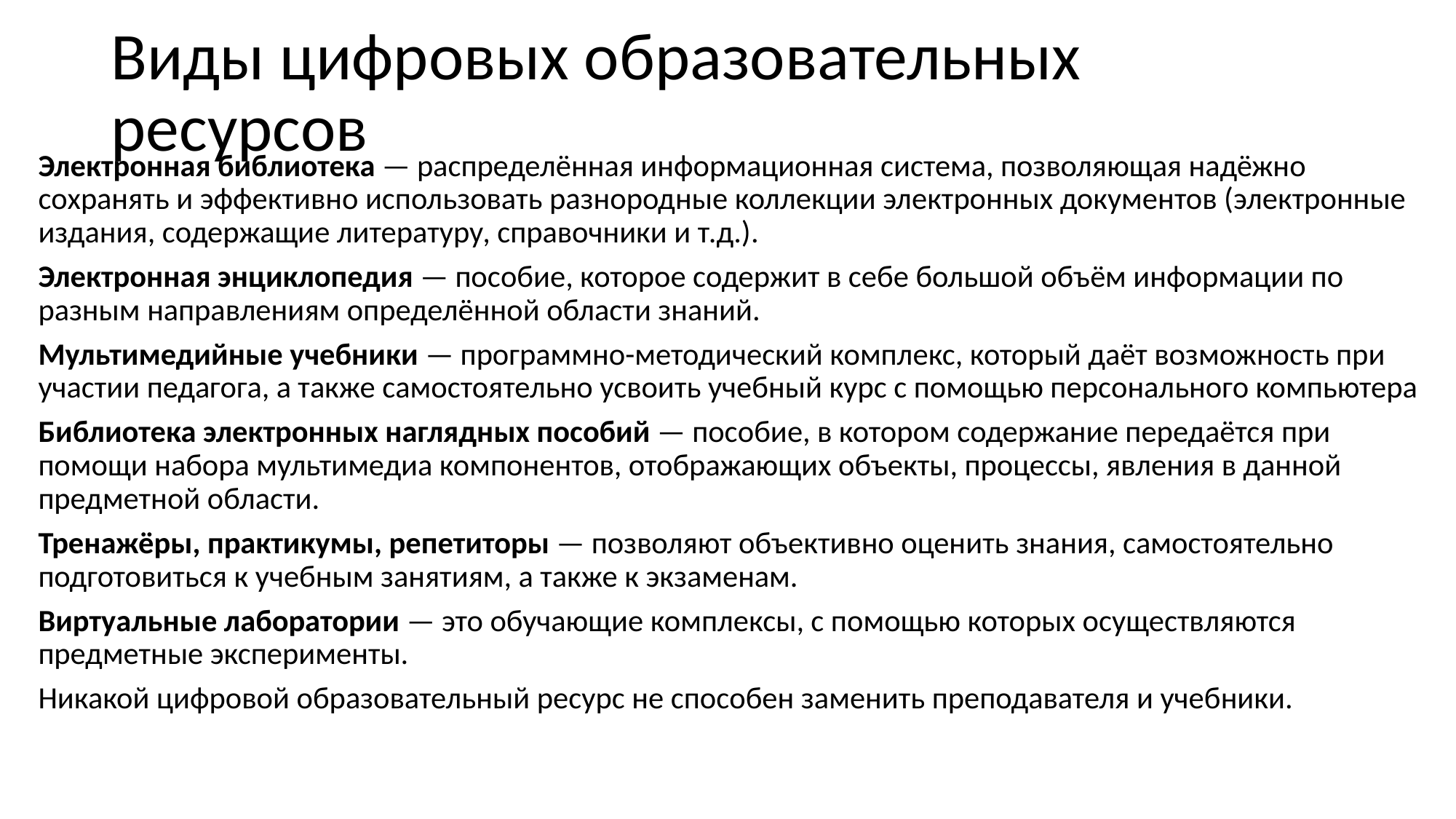

# Виды цифровых образовательных ресурсов
Электронная библиотека — распределённая информационная система, позволяющая надёжно сохранять и эффективно использовать разнородные коллекции электронных документов (электронные издания, содержащие литературу, справочники и т.д.).
Электронная энциклопедия — пособие, которое содержит в себе большой объём информации по разным направлениям определённой области знаний.
Мультимедийные учебники — программно-методический комплекс, который даёт возможность при участии педагога, а также самостоятельно усвоить учебный курс с помощью персонального компьютера
Библиотека электронных наглядных пособий — пособие, в котором содержание передаётся при помощи набора мультимедиа компонентов, отображающих объекты, процессы, явления в данной предметной области.
Тренажёры, практикумы, репетиторы — позволяют объективно оценить знания, самостоятельно подготовиться к учебным занятиям, а также к экзаменам.
Виртуальные лаборатории — это обучающие комплексы, с помощью которых осуществляются предметные эксперименты.
Никакой цифровой образовательный ресурс не способен заменить преподавателя и учебники.